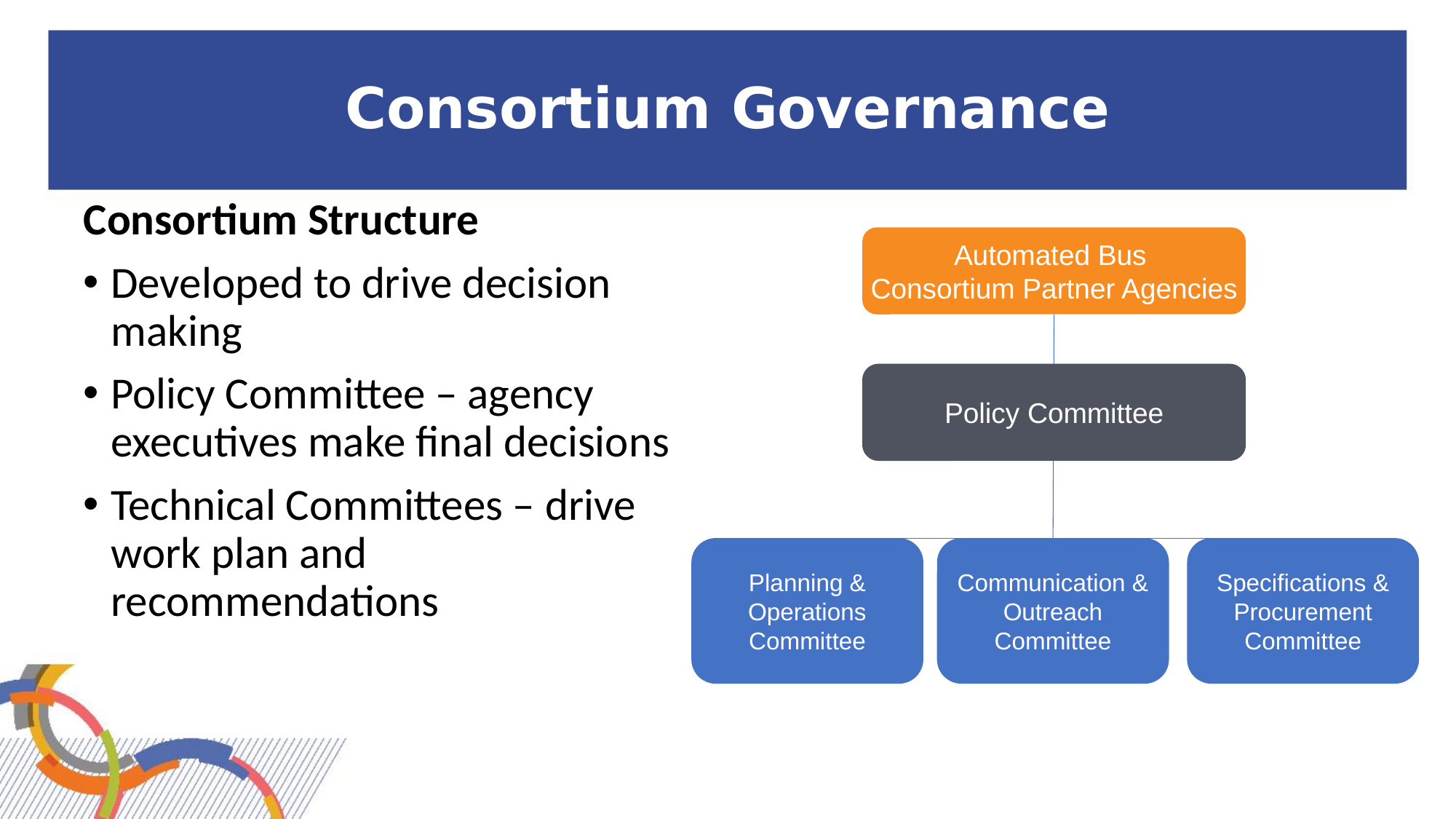

# Consortium Governance
Consortium Structure
Developed to drive decision making
Policy Committee – agency executives make final decisions
Technical Committees – drive work plan and recommendations
Automated Bus
Consortium Partner Agencies
Policy Committee
Planning & Operations Committee
Communication & Outreach Committee
Specifications & Procurement Committee